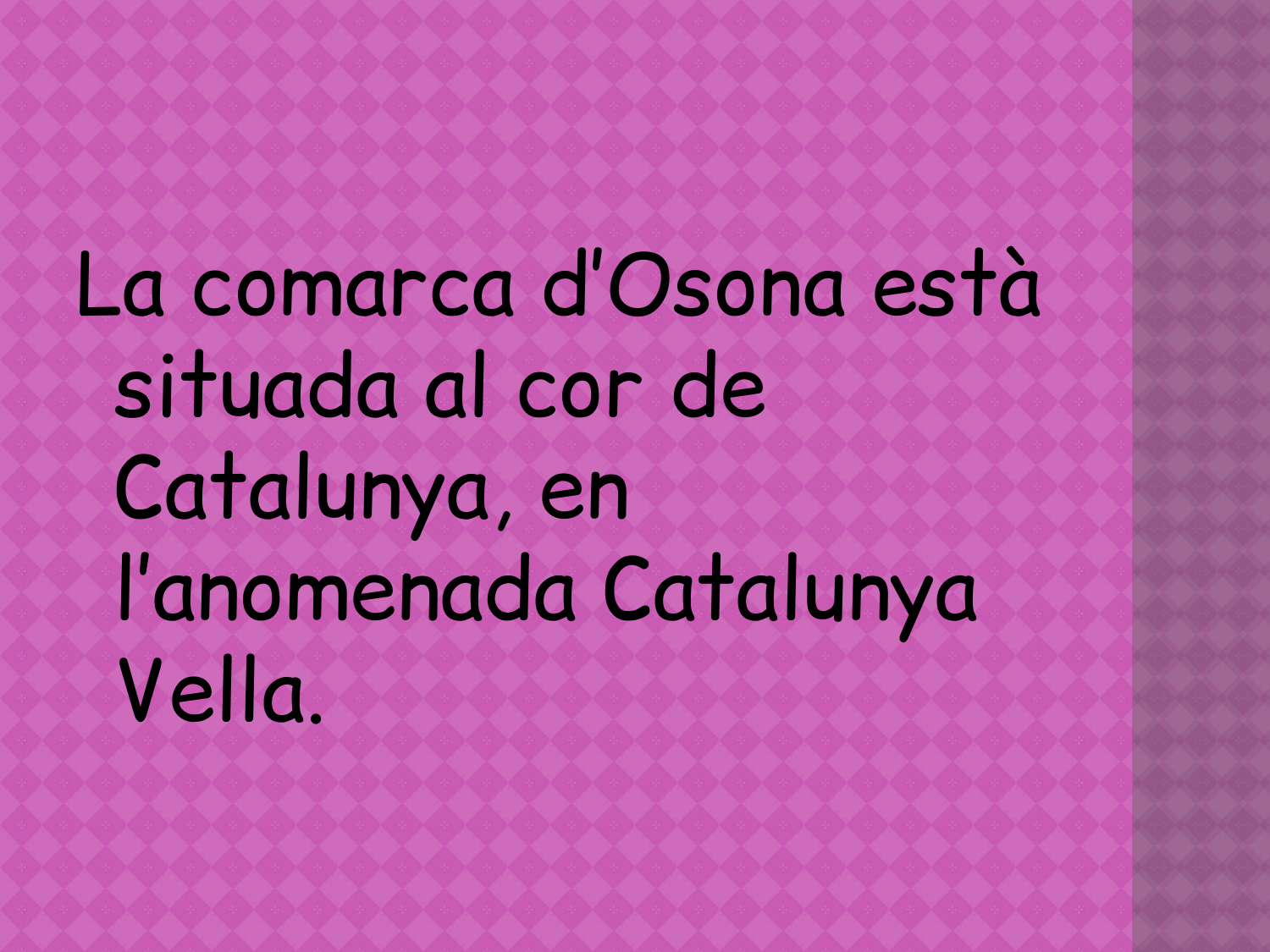

#
La comarca d’Osona està situada al cor de Catalunya, en l’anomenada Catalunya  Vella.